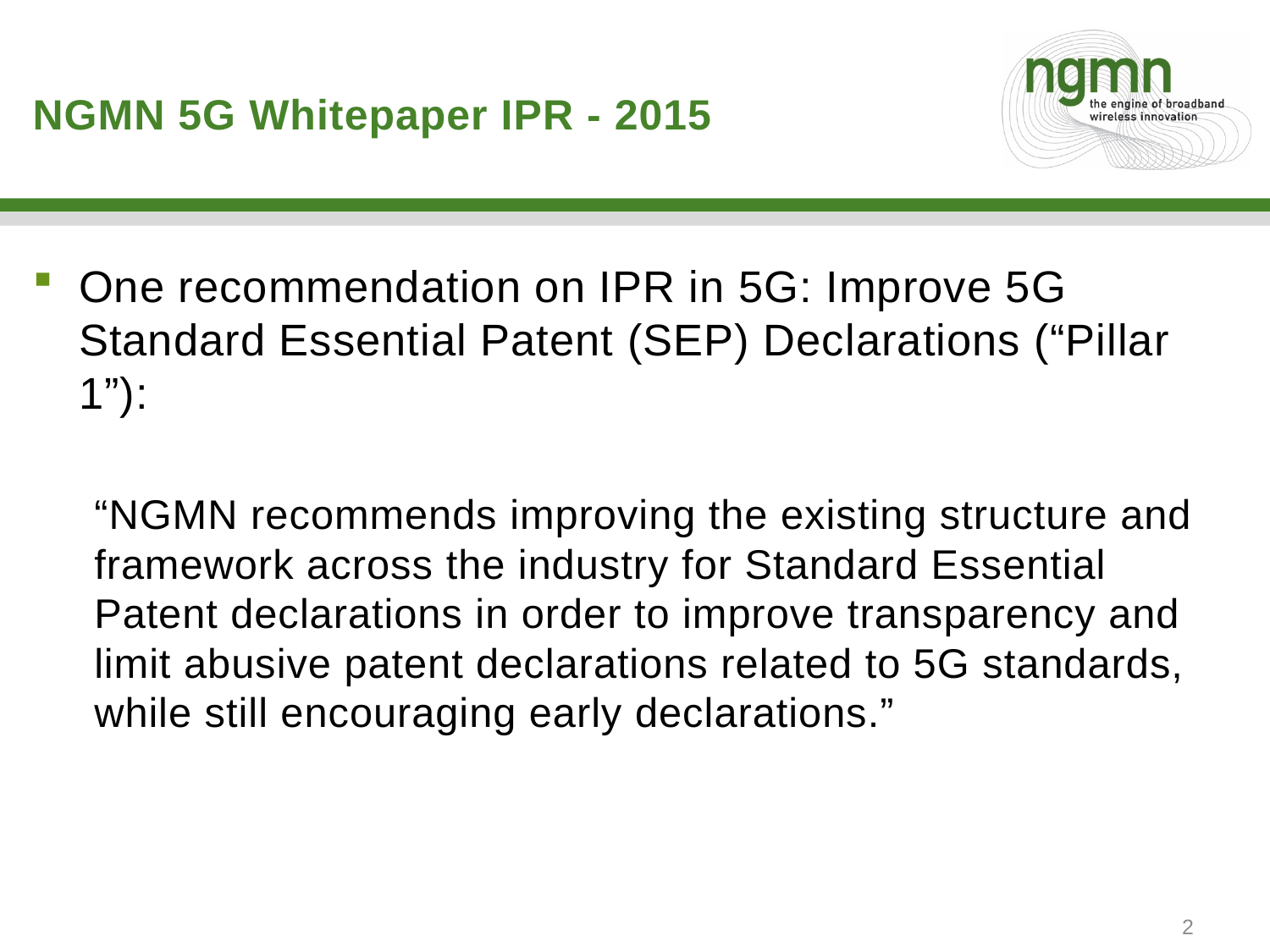

# NGMN 5G Whitepaper IPR - 2015
One recommendation on IPR in 5G: Improve 5G Standard Essential Patent (SEP) Declarations (“Pillar 1”):

“NGMN recommends improving the existing structure and framework across the industry for Standard Essential Patent declarations in order to improve transparency and limit abusive patent declarations related to 5G standards, while still encouraging early declarations.”

2